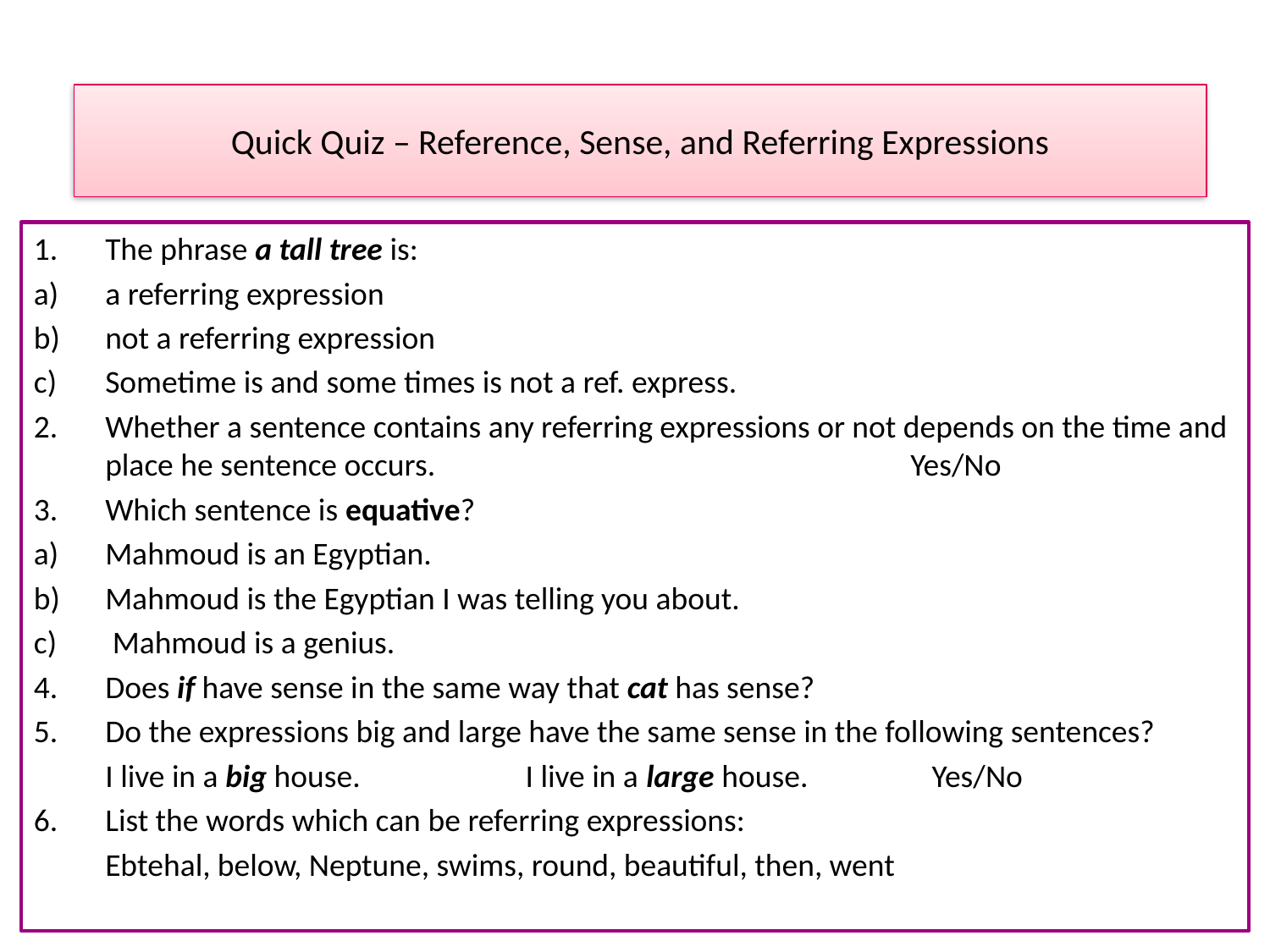

# Quick Quiz – Reference, Sense, and Referring Expressions
The phrase a tall tree is:
a referring expression
not a referring expression
Sometime is and some times is not a ref. express.
Whether a sentence contains any referring expressions or not depends on the time and place he sentence occurs. 				      Yes/No
Which sentence is equative?
Mahmoud is an Egyptian.
Mahmoud is the Egyptian I was telling you about.
 Mahmoud is a genius.
Does if have sense in the same way that cat has sense?
Do the expressions big and large have the same sense in the following sentences?
	I live in a big house.                       I live in a large house.	         Yes/No
List the words which can be referring expressions:
	Ebtehal, below, Neptune, swims, round, beautiful, then, went